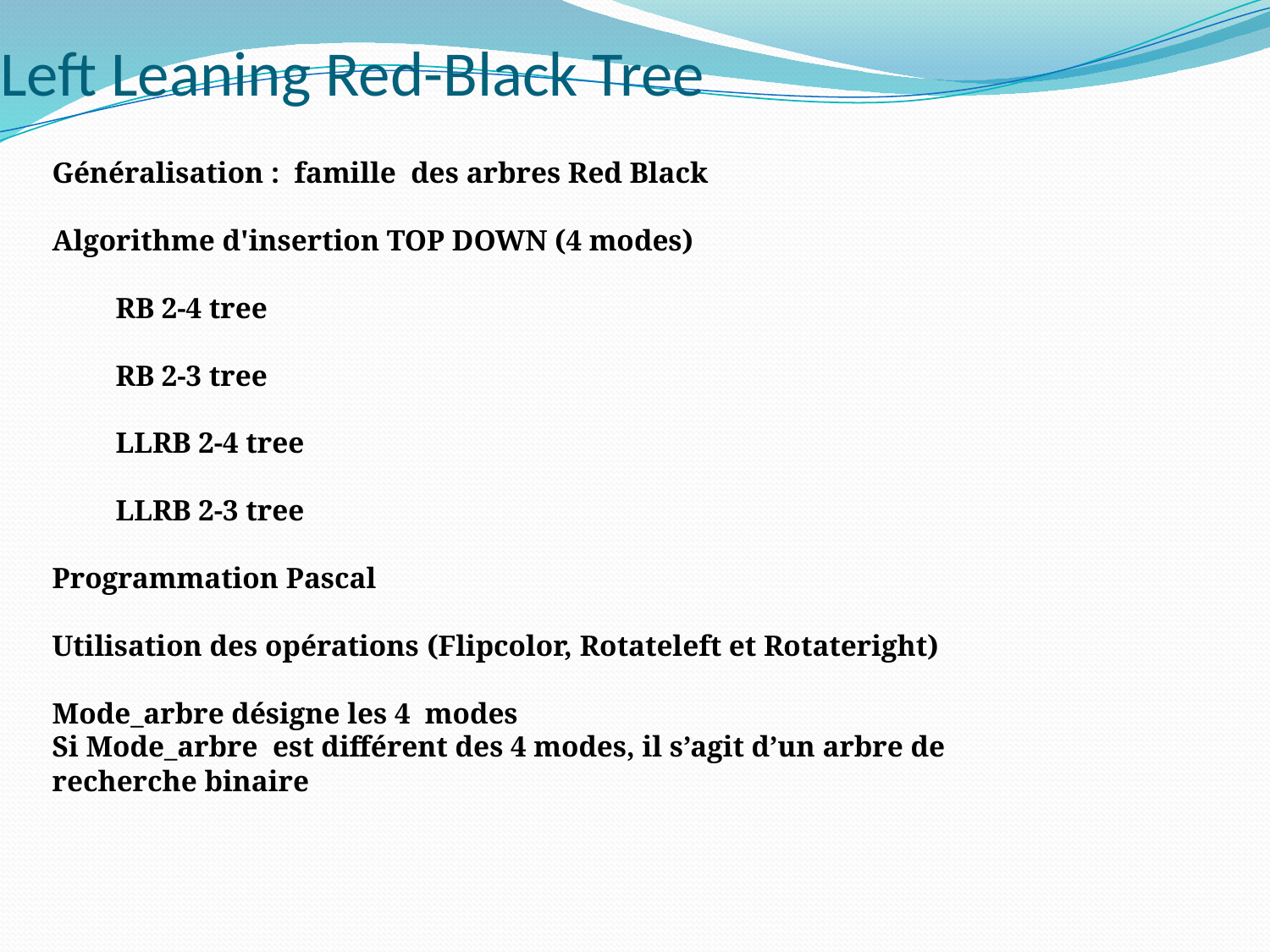

# Left Leaning Red-Black Tree
Généralisation :  famille  des arbres Red Black

Algorithme d'insertion TOP DOWN (4 modes)

RB 2-4 tree

RB 2-3 tree

LLRB 2-4 tree

LLRB 2-3 tree

Programmation Pascal

Utilisation des opérations (Flipcolor, Rotateleft et Rotateright)

Mode_arbre désigne les 4  modes
Si Mode_arbre  est différent des 4 modes, il s’agit d’un arbre de recherche binaire